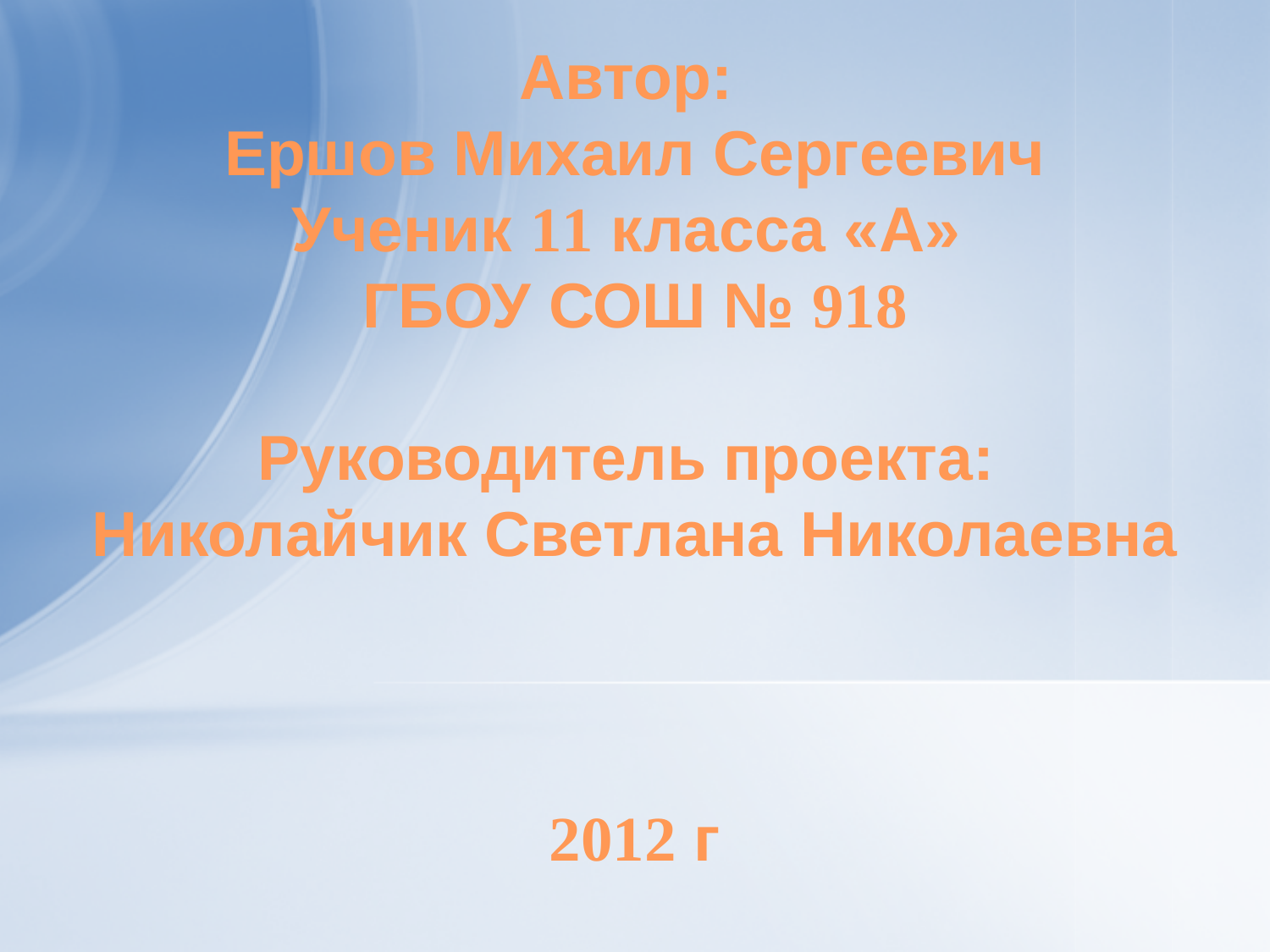

Автор:
Ершов Михаил Сергеевич
Ученик 11 класса «А»
ГБОУ СОШ № 918

Руководитель проекта:
Николайчик Светлана Николаевна

2012 г